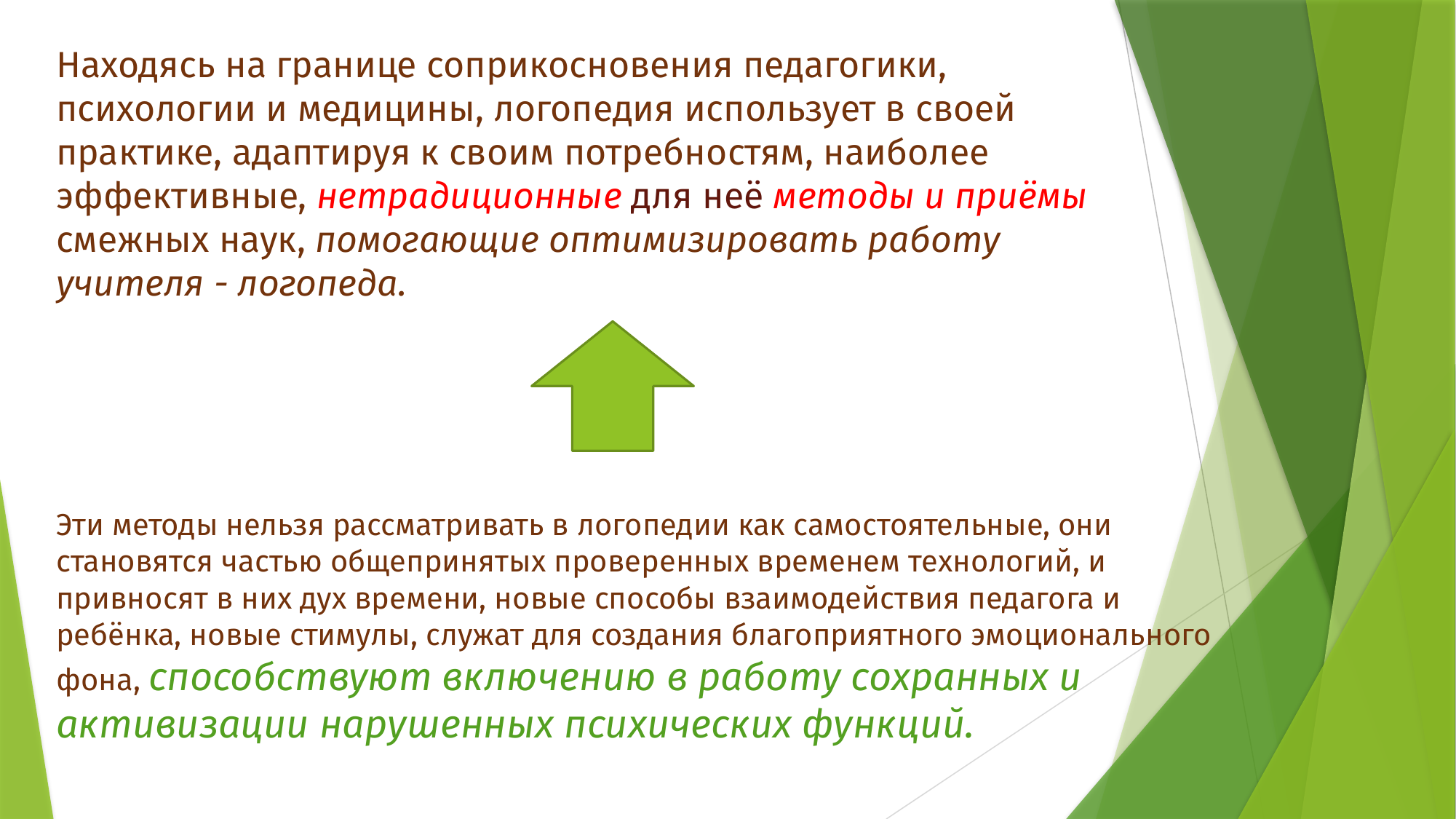

# Находясь на границе соприкосновения педагогики, психологии и медицины, логопедия использует в своей практике, адаптируя к своим потребностям, наиболее эффективные, нетрадиционные для неё методы и приёмы смежных наук, помогающие оптимизировать работу учителя - логопеда.

Эти методы нельзя рассматривать в логопедии как самостоятельные, они становятся частью общепринятых проверенных временем технологий, и привносят в них дух времени, новые способы взаимодействия педагога и ребёнка, новые стимулы, служат для создания благоприятного эмоционального фона, способствуют включению в работу сохранных и активизации нарушенных психических функций.